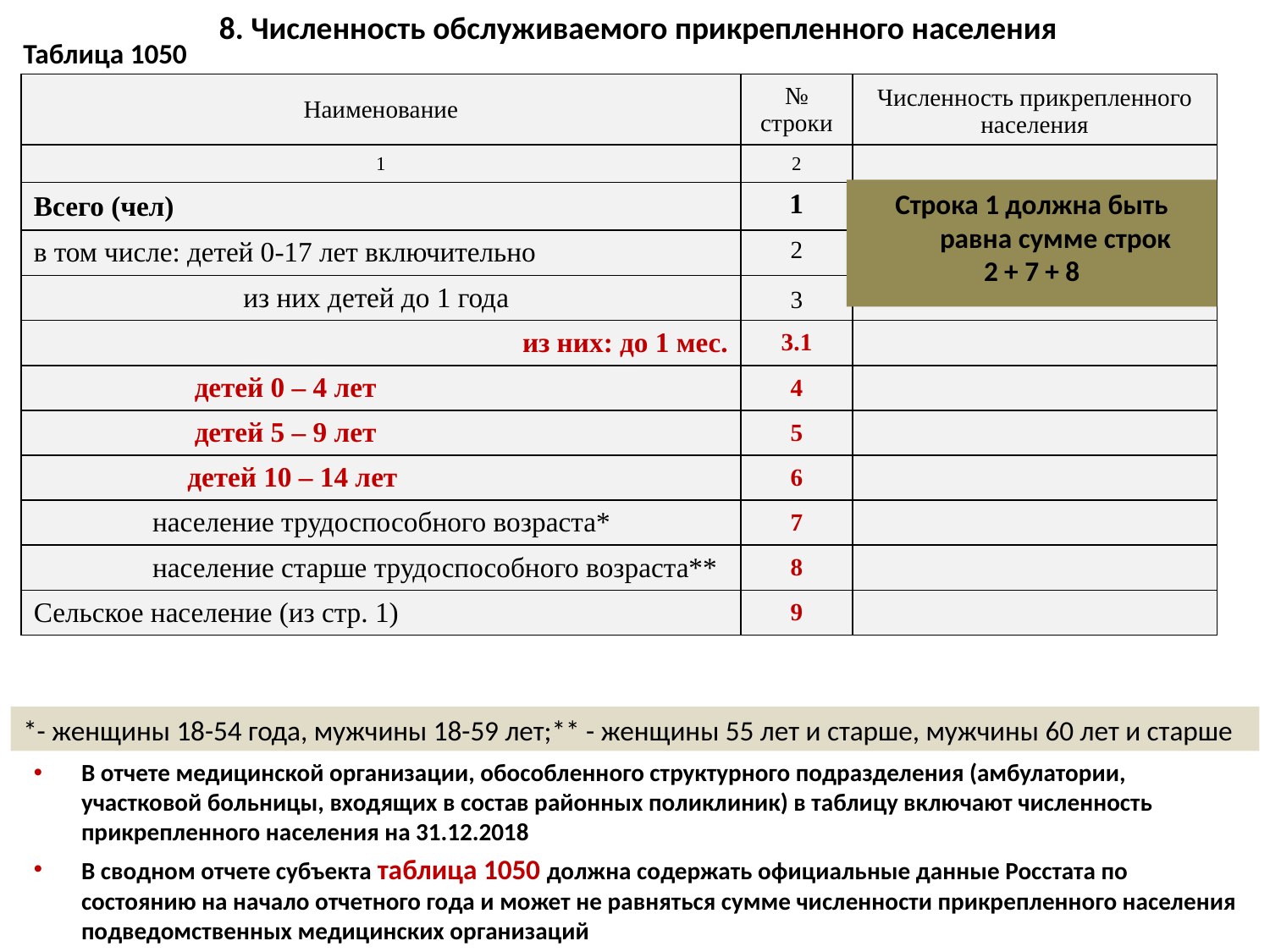

8. Численность обслуживаемого прикрепленного населения
Таблица 1050
| Наименование | № строки | Численность прикрепленного населения |
| --- | --- | --- |
| 1 | 2 |  |
| Всего (чел) | 1 |  |
| в том числе: детей 0-17 лет включительно | 2 |  |
| из них детей до 1 года | 3 |  |
| из них: до 1 мес. | 3.1 |  |
| детей 0 – 4 лет | 4 |  |
| детей 5 – 9 лет | 5 |  |
| детей 10 – 14 лет | 6 |  |
| население трудоспособного возраста\* | 7 |  |
| население старше трудоспособного возраста\*\* | 8 |  |
| Сельское население (из стр. 1) | 9 |  |
Строка 1 должна быть равна сумме строк
2 + 7 + 8

*- женщины 18-54 года, мужчины 18-59 лет;** - женщины 55 лет и старше, мужчины 60 лет и старше
В отчете медицинской организации, обособленного структурного подразделения (амбулатории, участковой больницы, входящих в состав районных поликлиник) в таблицу включают численность прикрепленного населения на 31.12.2018
В сводном отчете субъекта таблица 1050 должна содержать официальные данные Росстата по состоянию на начало отчетного года и может не равняться сумме численности прикрепленного населения подведомственных медицинских организаций
30